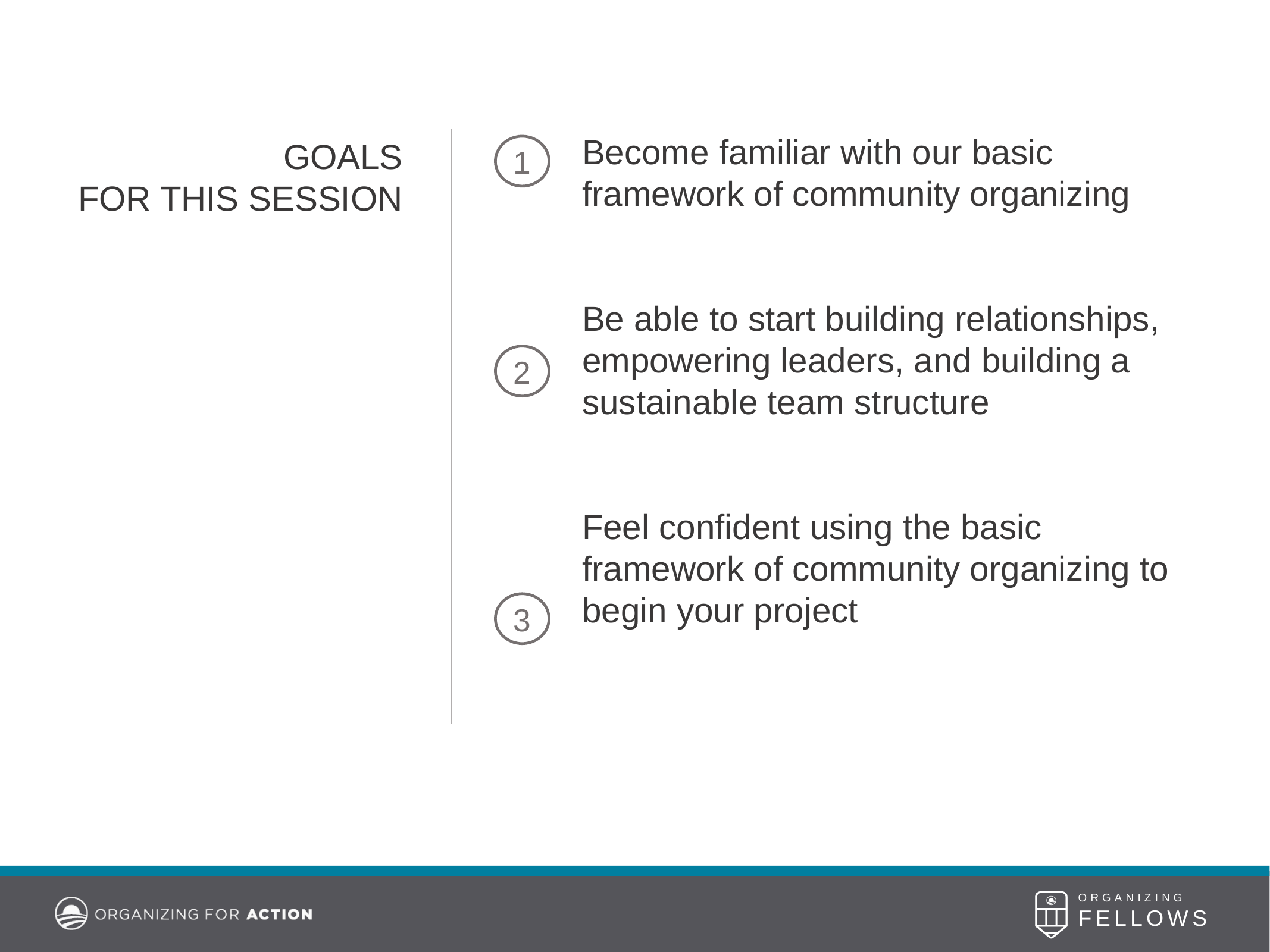

Become familiar with our basic framework of community organizing

Be able to start building relationships, empowering leaders, and building a sustainable team structure

Feel confident using the basic framework of community organizing to begin your project

GOALS
FOR THIS SESSION
1
2
3